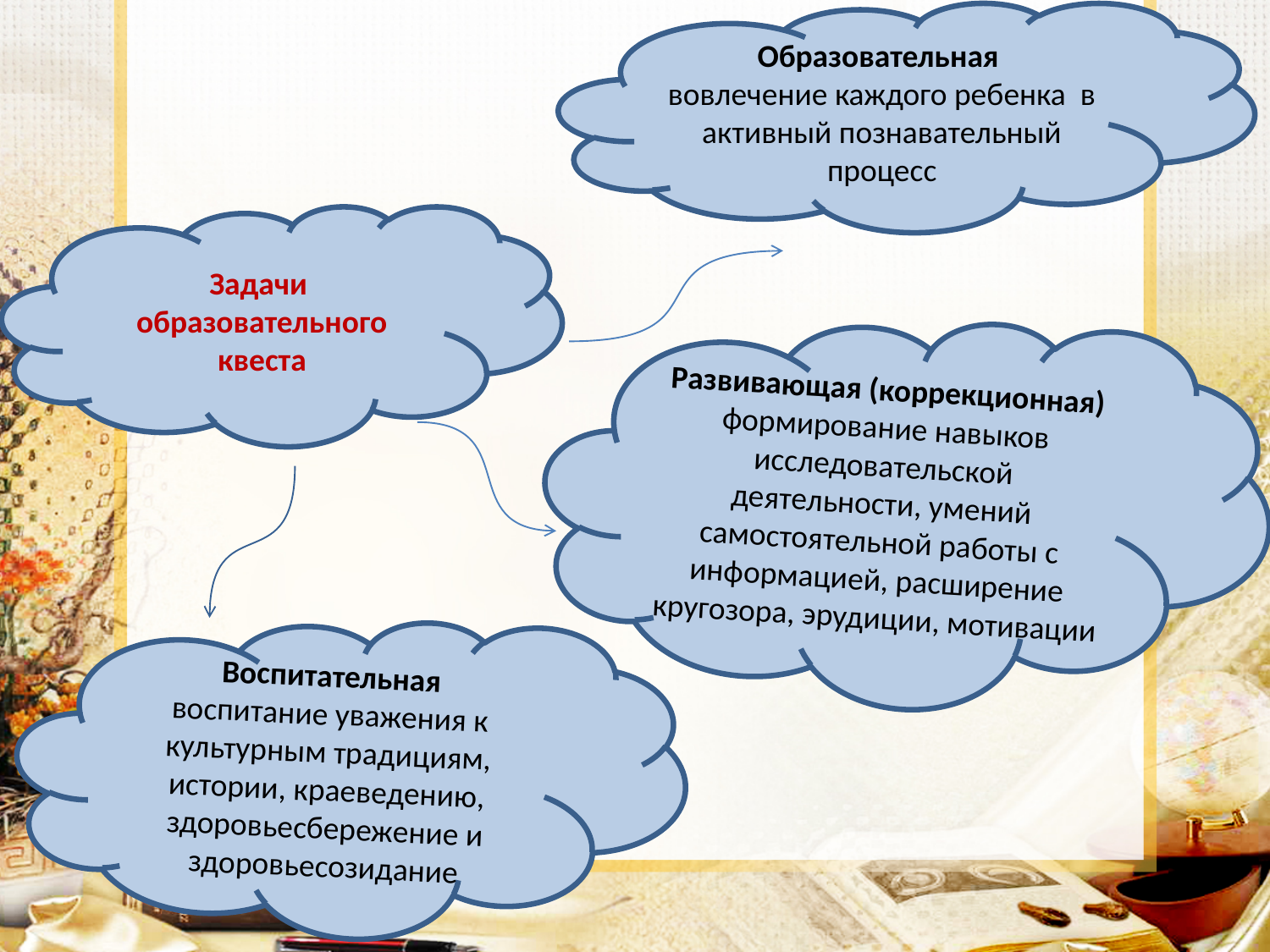

Образовательная
вовлечение каждого ребенка  в активный познавательный процесс

#

Задачи
образовательного квеста
Развивающая (коррекционная)
формирование навыков исследовательской деятельности, умений самостоятельной работы с информацией, расширение кругозора, эрудиции, мотивации
Воспитательная
воспитание уважения к культурным традициям, истории, краеведению, здоровьесбережение и здоровьесозидание